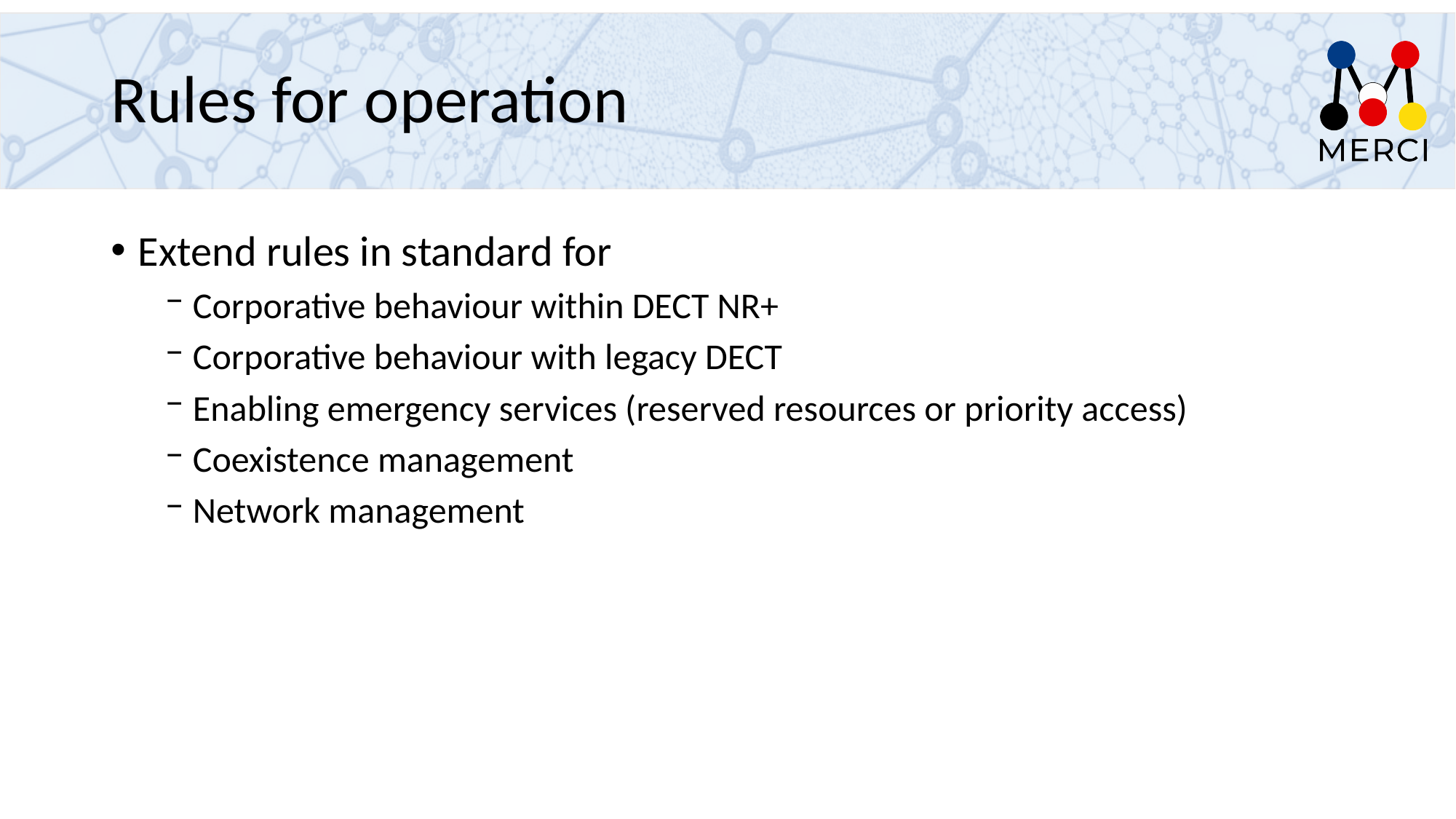

# Rules for operation
Extend rules in standard for
Corporative behaviour within DECT NR+
Corporative behaviour with legacy DECT
Enabling emergency services (reserved resources or priority access)
Coexistence management
Network management